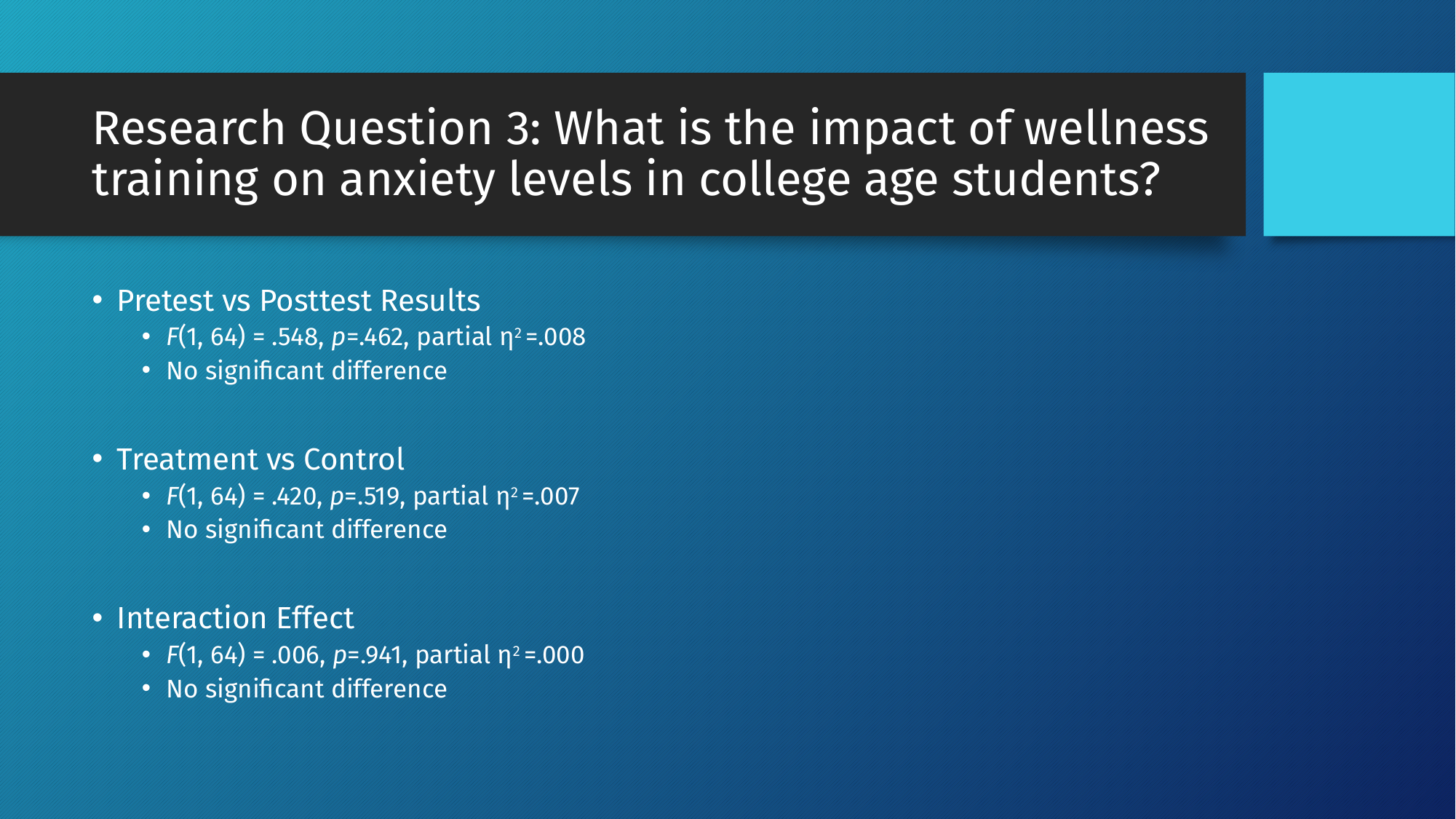

# Research Question 3: What is the impact of wellness training on anxiety levels in college age students?
Pretest vs Posttest Results
F(1, 64) = .548, p=.462, partial η2 =.008
No significant difference

Treatment vs Control
F(1, 64) = .420, p=.519, partial η2 =.007
No significant difference

Interaction Effect
F(1, 64) = .006, p=.941, partial η2 =.000
No significant difference